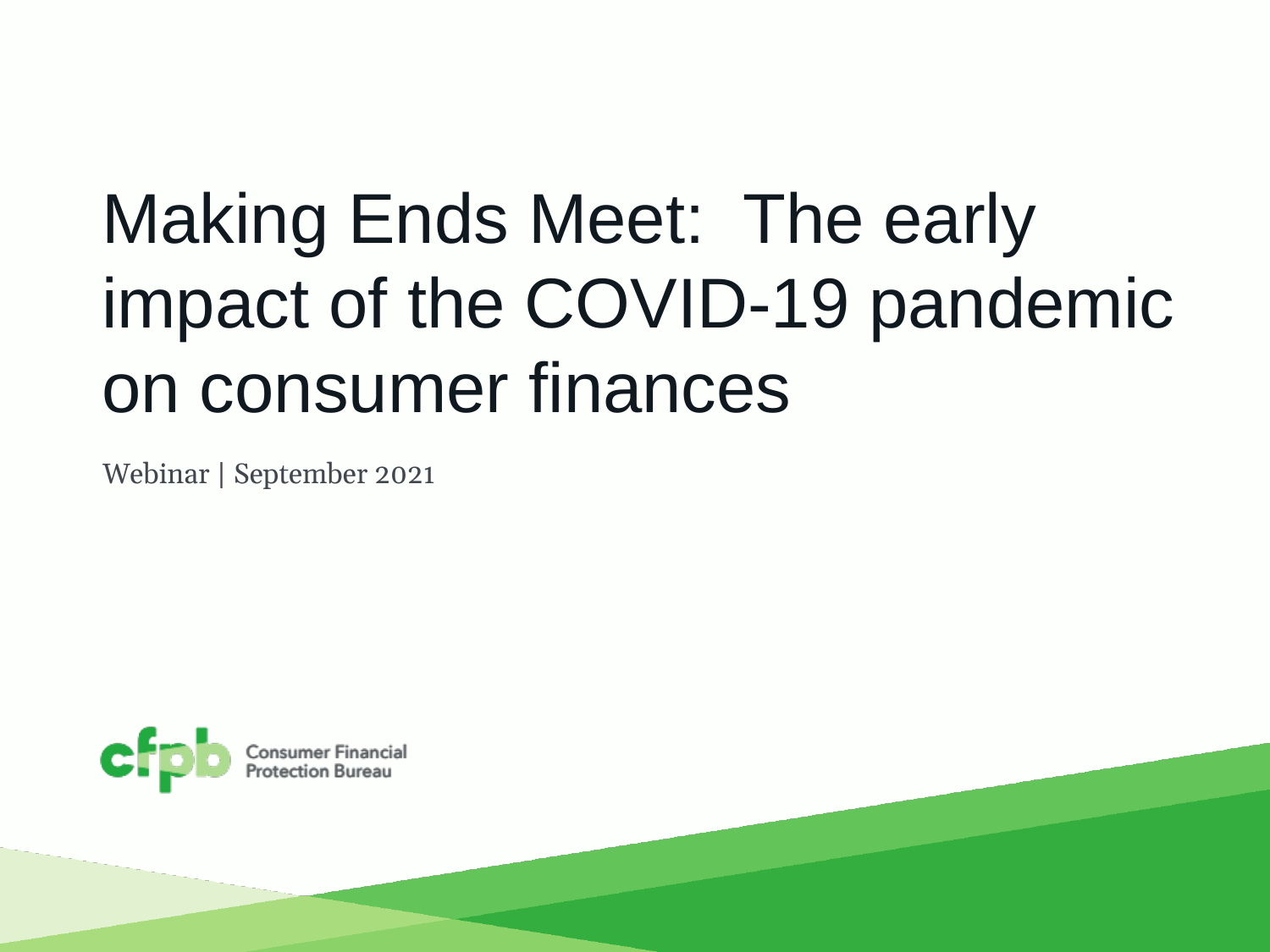

# Making Ends Meet:  The early impact of the COVID-19 pandemic on consumer finances
Webinar | September 2021